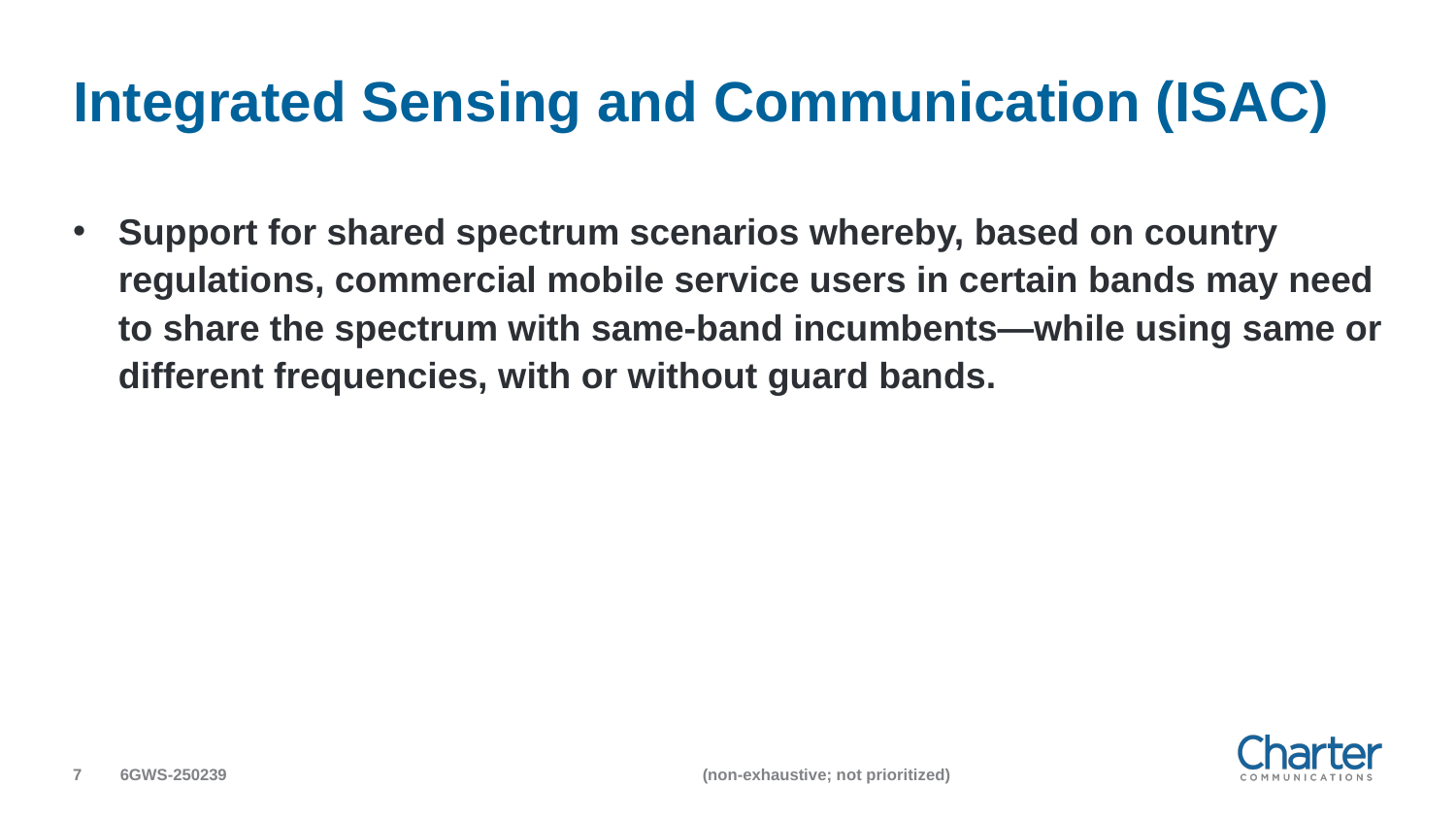

# Integrated Sensing and Communication (ISAC)
Support for shared spectrum scenarios whereby, based on country regulations, commercial mobile service users in certain bands may need to share the spectrum with same-band incumbents—while using same or different frequencies, with or without guard bands.

7